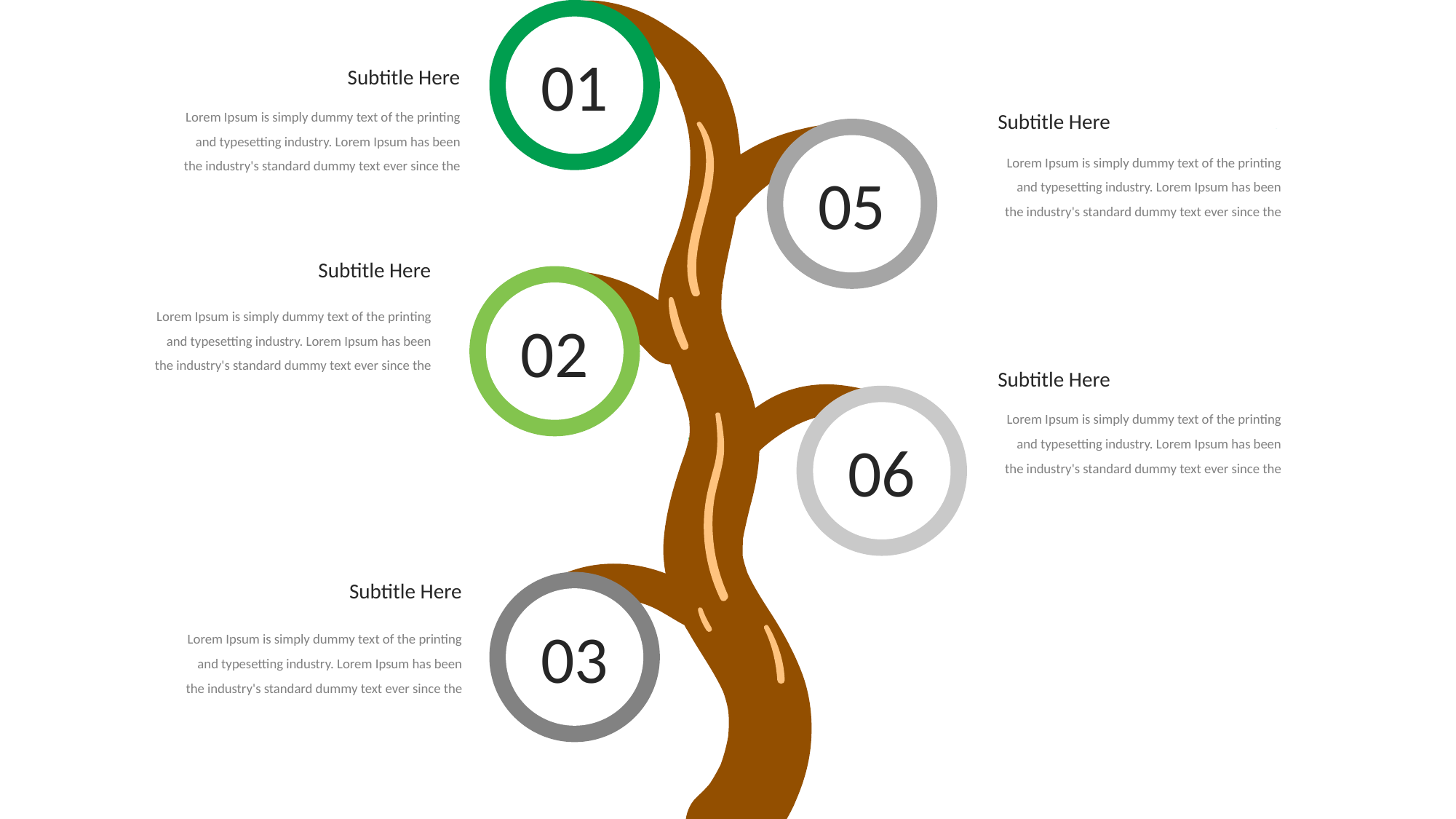

01
Subtitle Here
Lorem Ipsum is simply dummy text of the printing and typesetting industry. Lorem Ipsum has been the industry's standard dummy text ever since the
Subtitle Here

05

Lorem Ipsum is simply dummy text of the printing and typesetting industry. Lorem Ipsum has been the industry's standard dummy text ever since the
Subtitle Here

02

Lorem Ipsum is simply dummy text of the printing and typesetting industry. Lorem Ipsum has been the industry's standard dummy text ever since the

Subtitle Here

06
Lorem Ipsum is simply dummy text of the printing and typesetting industry. Lorem Ipsum has been the industry's standard dummy text ever since the

Subtitle Here

03
Lorem Ipsum is simply dummy text of the printing and typesetting industry. Lorem Ipsum has been the industry's standard dummy text ever since the